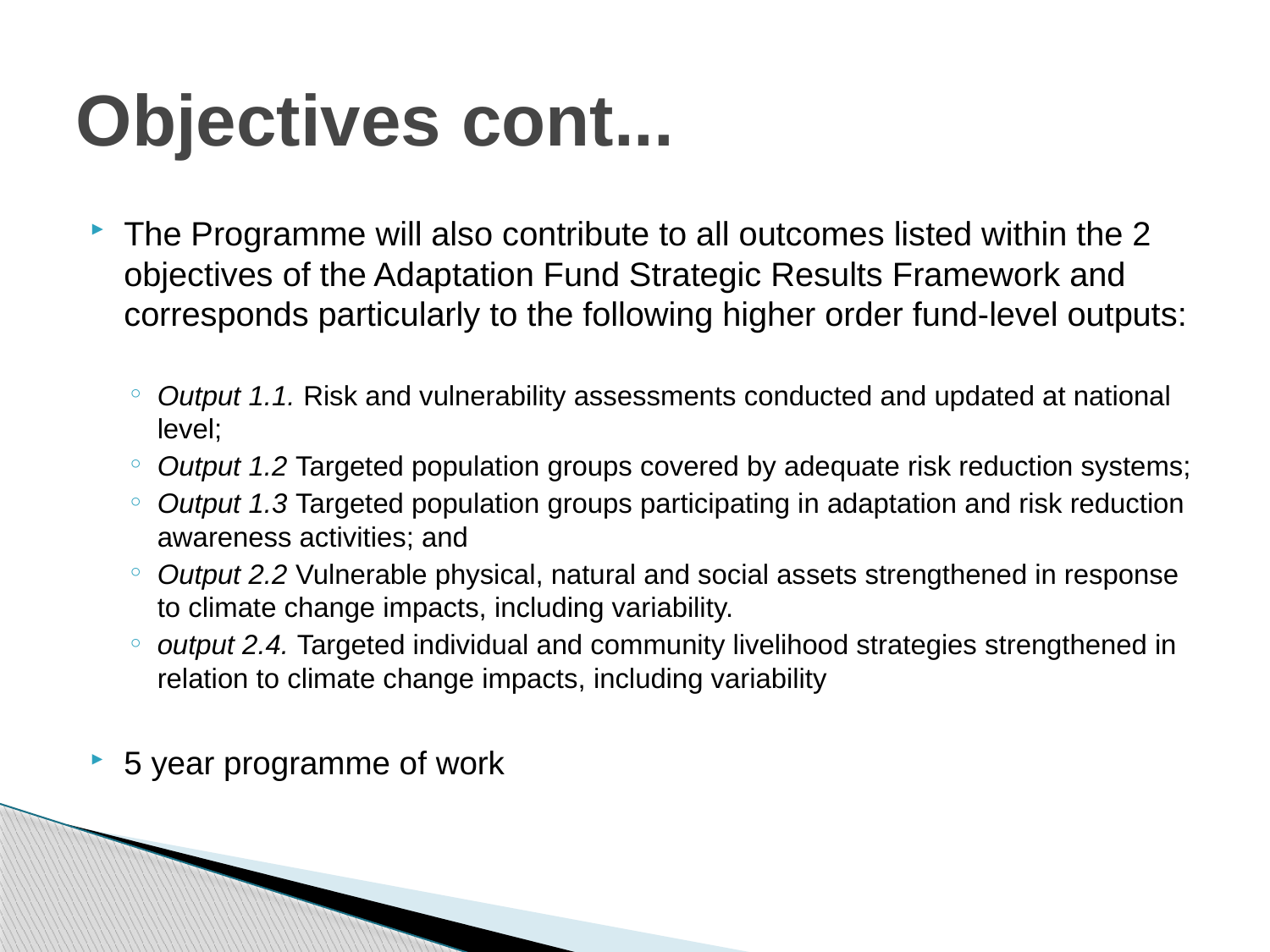

# Objectives cont...
The Programme will also contribute to all outcomes listed within the 2 objectives of the Adaptation Fund Strategic Results Framework and corresponds particularly to the following higher order fund-level outputs:
Output 1.1. Risk and vulnerability assessments conducted and updated at national level;
Output 1.2 Targeted population groups covered by adequate risk reduction systems;
Output 1.3 Targeted population groups participating in adaptation and risk reduction awareness activities; and
Output 2.2 Vulnerable physical, natural and social assets strengthened in response to climate change impacts, including variability.
output 2.4. Targeted individual and community livelihood strategies strengthened in relation to climate change impacts, including variability

5 year programme of work